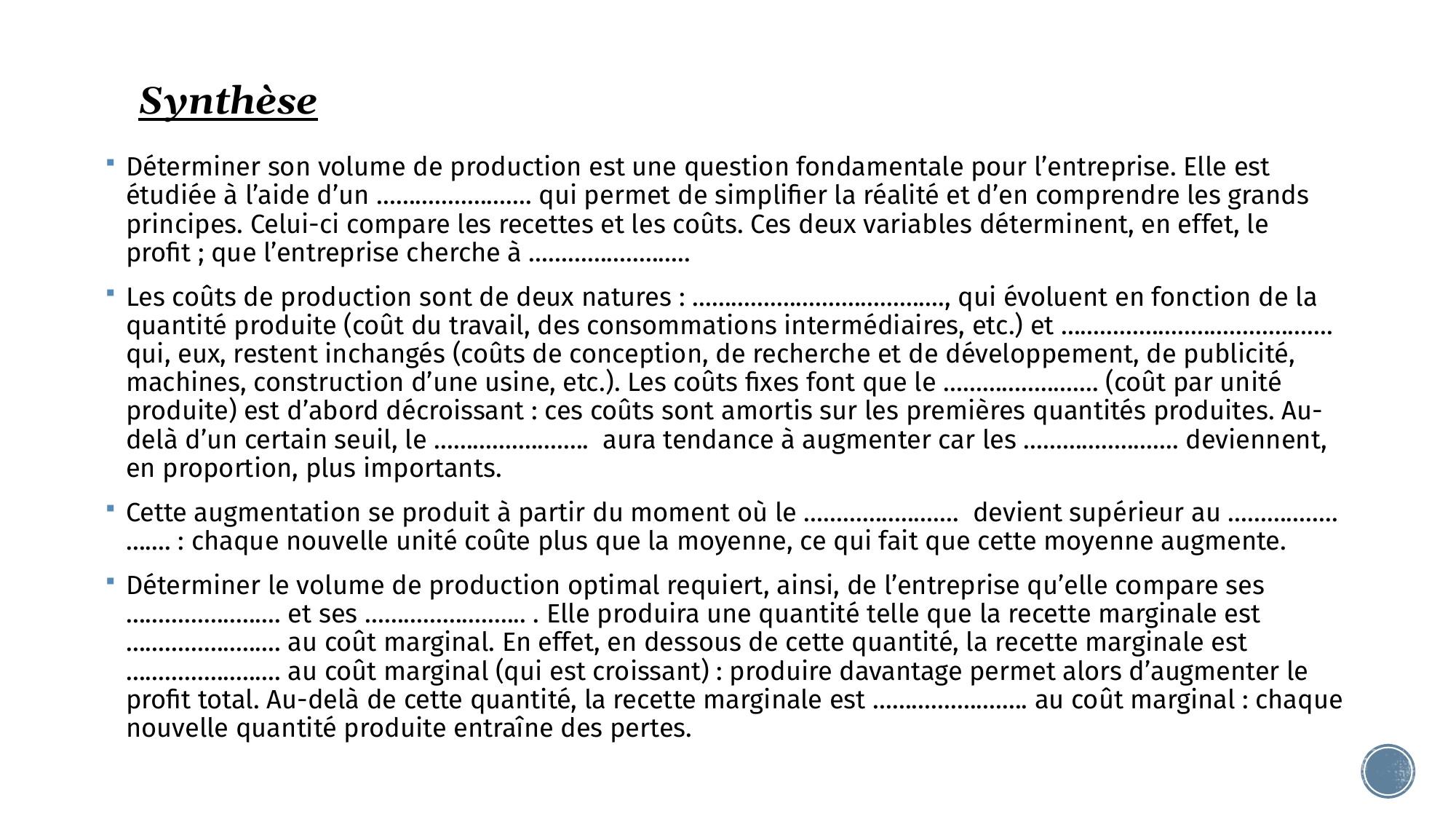

# Synthèse
Déterminer son volume de production est une question fondamentale pour l’entreprise. Elle est étudiée à l’aide d’un ……………..……. qui permet de simplifier la réalité et d’en comprendre les grands principes. Celui-ci compare les recettes et les coûts. Ces deux variables déterminent, en effet, le profit ; que l’entreprise cherche à ……………..……..
Les coûts de production sont de deux natures : ……………..…………………., qui évoluent en fonction de la quantité produite (coût du travail, des consommations intermédiaires, etc.) et ……………..……………………. qui, eux, restent inchangés (coûts de conception, de recherche et de développement, de publicité, machines, construction d’une usine, etc.). Les coûts fixes font que le ……………..……. (coût par unité produite) est d’abord décroissant : ces coûts sont amortis sur les premières quantités produites. Au-delà d’un certain seuil, le ……………..…….  aura tendance à augmenter car les ……………..……. deviennent, en proportion, plus importants.
Cette augmentation se produit à partir du moment où le ……………..…….  devient supérieur au ……………..……. : chaque nouvelle unité coûte plus que la moyenne, ce qui fait que cette moyenne augmente.
Déterminer le volume de production optimal requiert, ainsi, de l’entreprise qu’elle compare ses ……………..……. et ses ……………..…….. . Elle produira une quantité telle que la recette marginale est ……………..……. au coût marginal. En effet, en dessous de cette quantité, la recette marginale est ……………..……. au coût marginal (qui est croissant) : produire davantage permet alors d’augmenter le profit total. Au-delà de cette quantité, la recette marginale est ……………..……. au coût marginal : chaque nouvelle quantité produite entraîne des pertes.